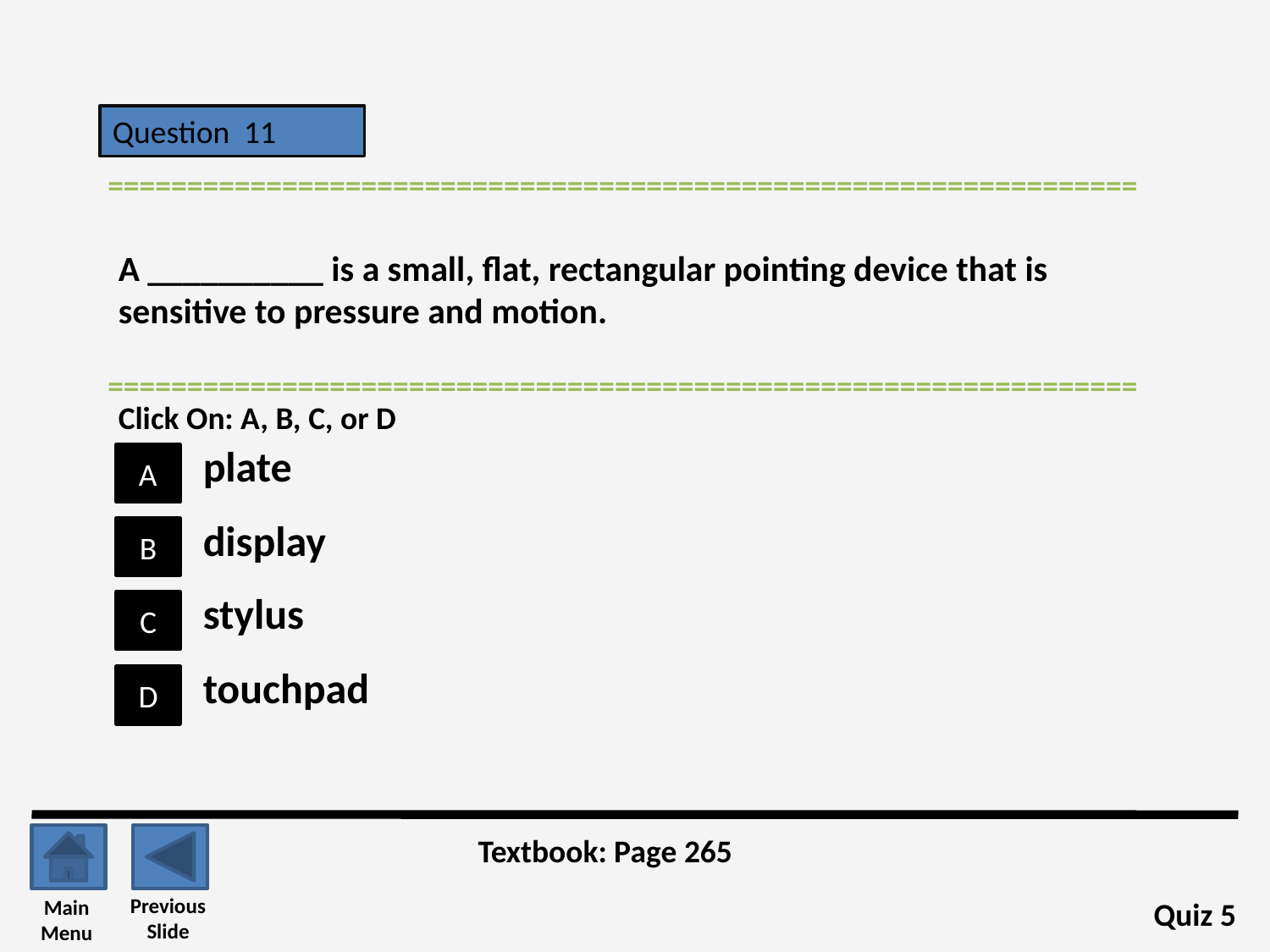

Question  11
=================================================================
A __________ is a small, flat, rectangular pointing device that is sensitive to pressure and motion.
=================================================================
Click On: A, B, C, or D
plate
A
display
B
stylus
C
touchpad
D

Textbook: Page 265
Previous
Slide
Main
Menu
Quiz 5